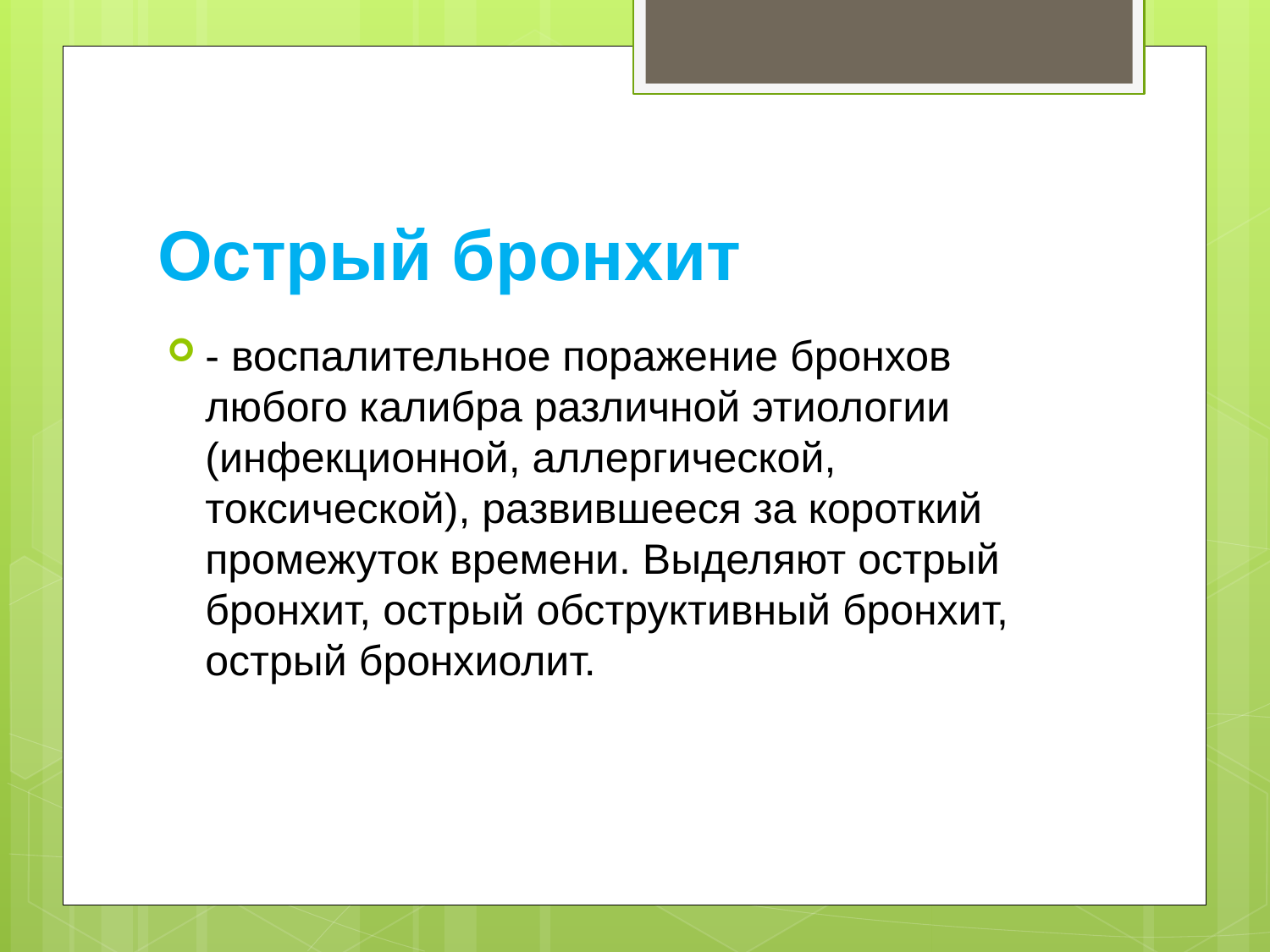

# Острый бронхит
- воспалительное поражение бронхов любого калибра различной этиологии (инфекционной, аллергической, токсической), развившееся за короткий промежуток времени. Выделяют острый бронхит, острый обструктивный бронхит, острый бронхиолит.